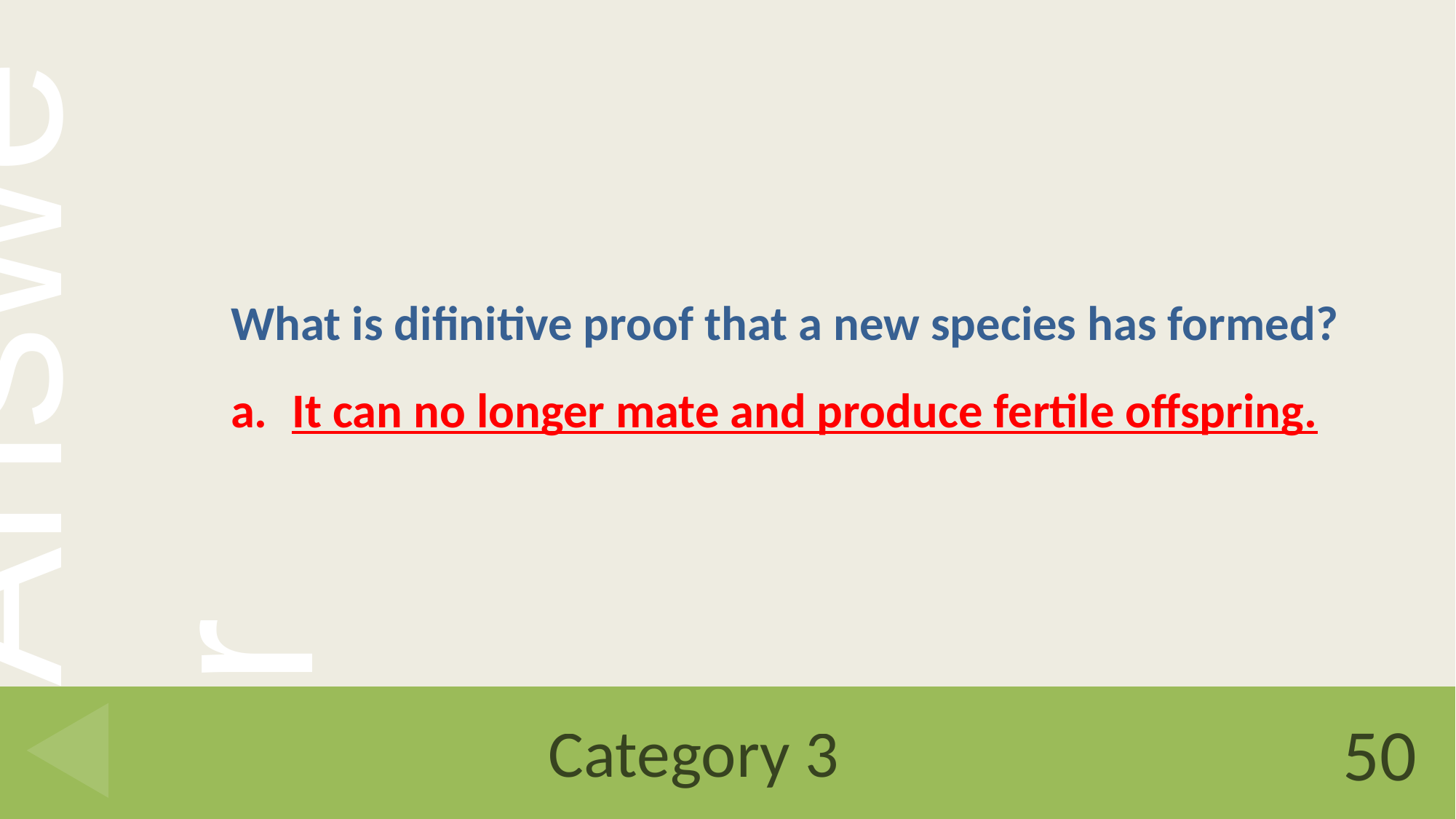

What is difinitive proof that a new species has formed?
It can no longer mate and produce fertile offspring.
# Category 3
50